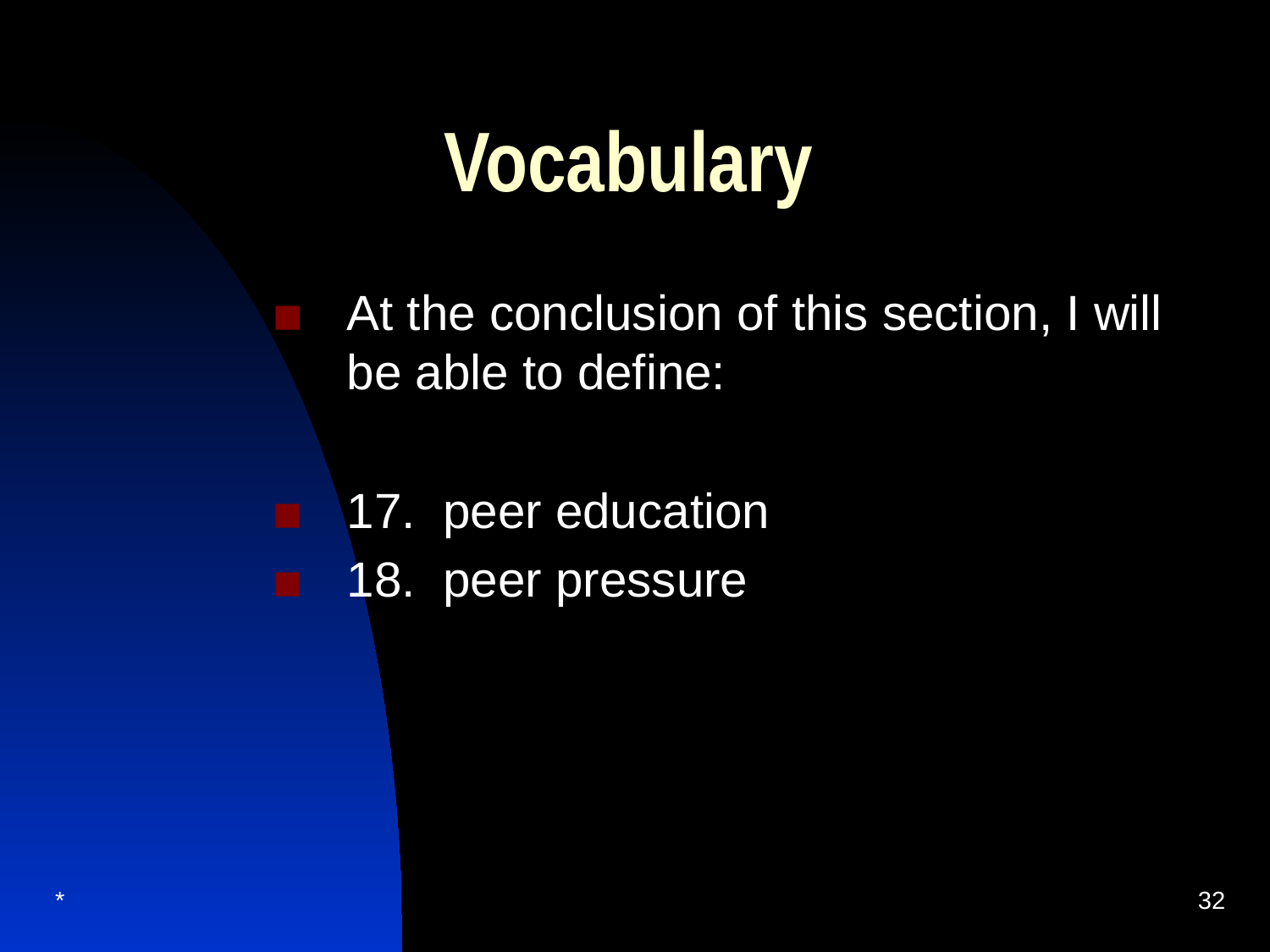

# Vocabulary
At the conclusion of this section, I will be able to define:

17.  peer education
18.  peer pressure
*
32